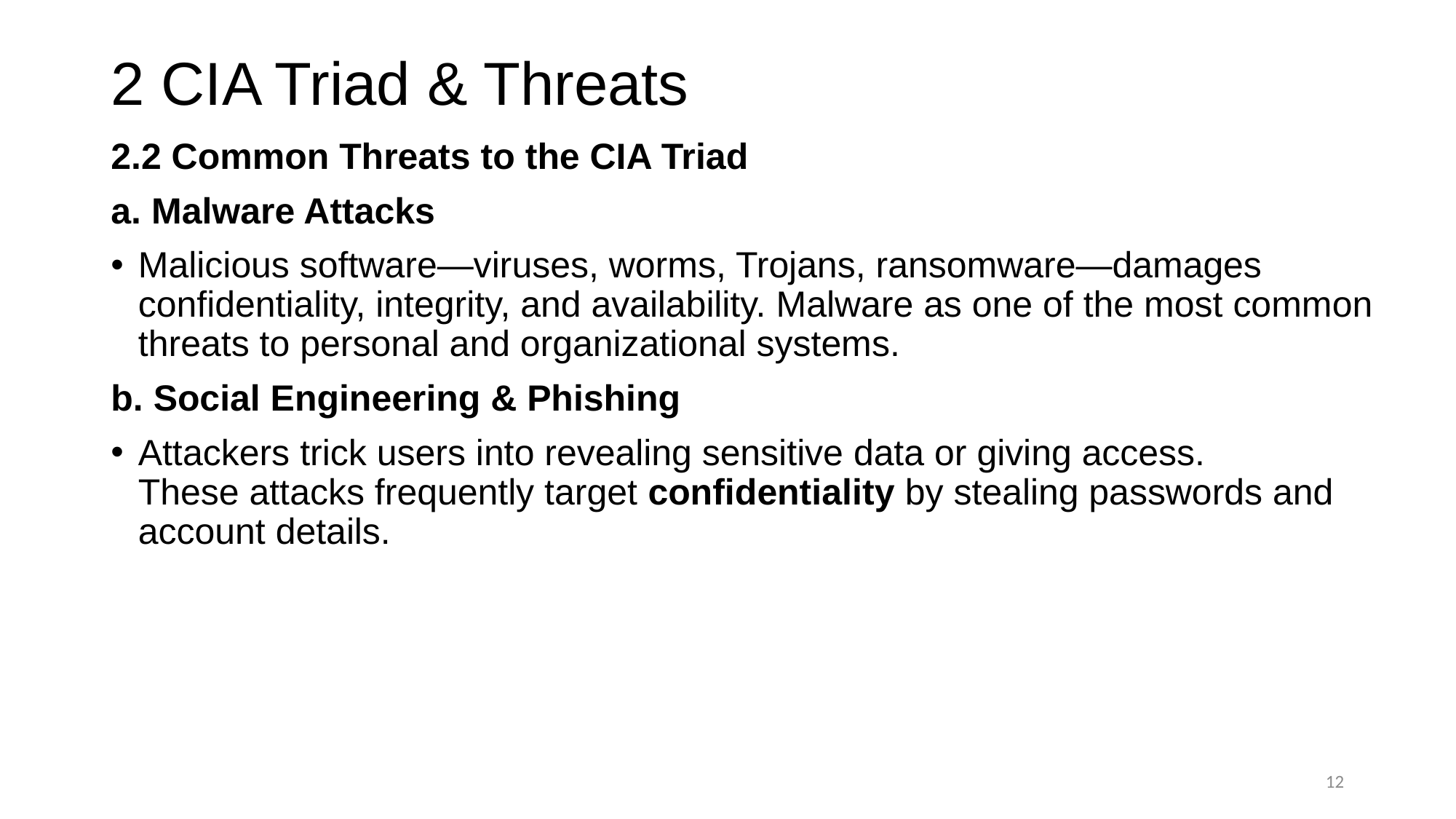

# 2 CIA Triad & Threats
2.2 Common Threats to the CIA Triad
a. Malware Attacks
Malicious software—viruses, worms, Trojans, ransomware—damages confidentiality, integrity, and availability. Malware as one of the most common threats to personal and organizational systems.
b. Social Engineering & Phishing
Attackers trick users into revealing sensitive data or giving access.
These attacks frequently target confidentiality by stealing passwords and account details.

12